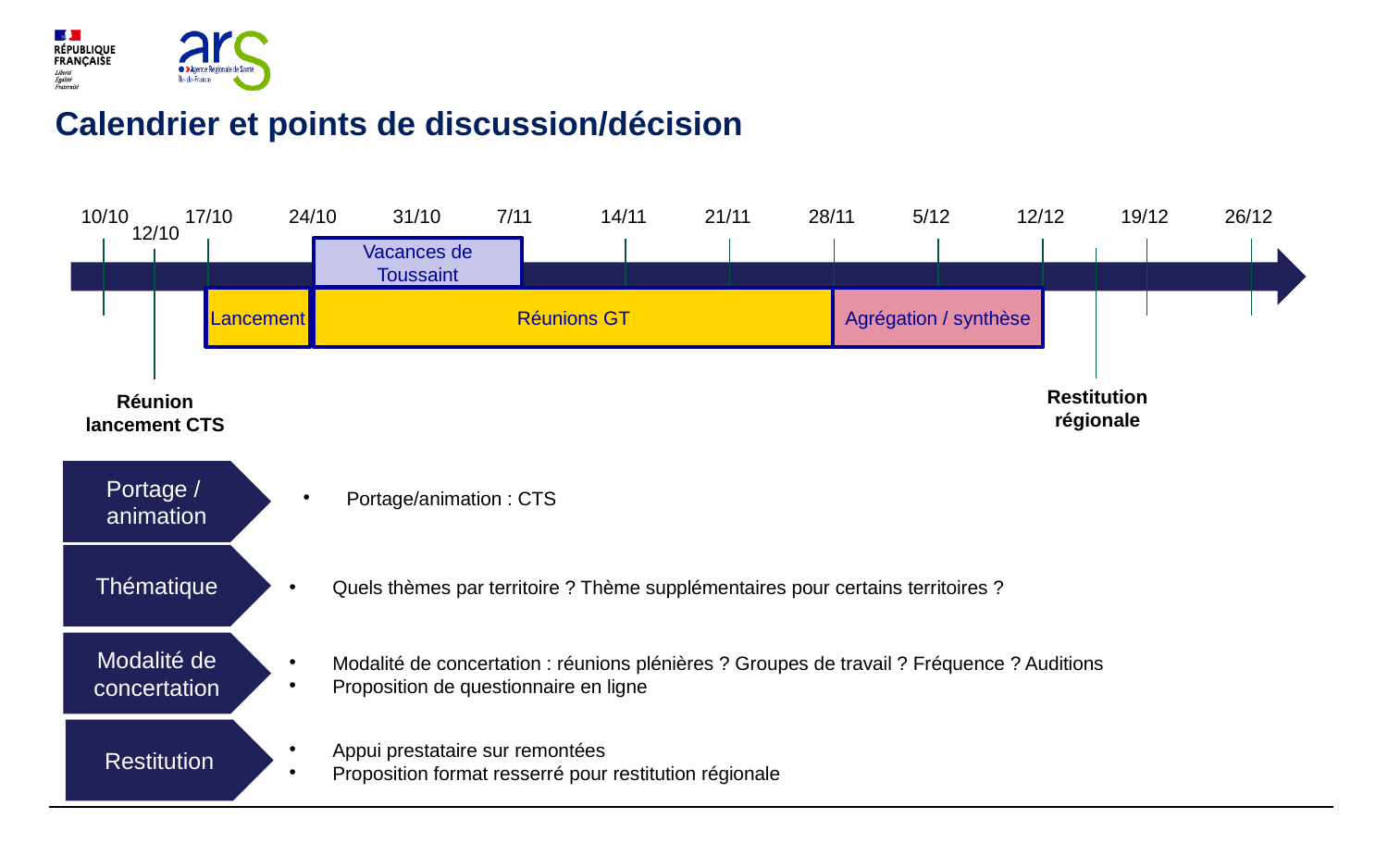

# Calendrier et points de discussion/décision
10/10
17/10
24/10
31/10
7/11
14/11
21/11
28/11
5/12
12/12
19/12
26/12
12/10
Vacances de Toussaint

Lancement
Réunions GT
Agrégation / synthèse
Restitution régionale
Réunion lancement CTS
Portage /  animation
Portage/animation : CTS
Thématique
Quels thèmes par territoire ? Thème supplémentaires pour certains territoires ?
Modalité de concertation
Modalité de concertation : réunions plénières ? Groupes de travail ? Fréquence ? Auditions
Proposition de questionnaire en ligne
Restitution
Appui prestataire sur remontées
Proposition format resserré pour restitution régionale